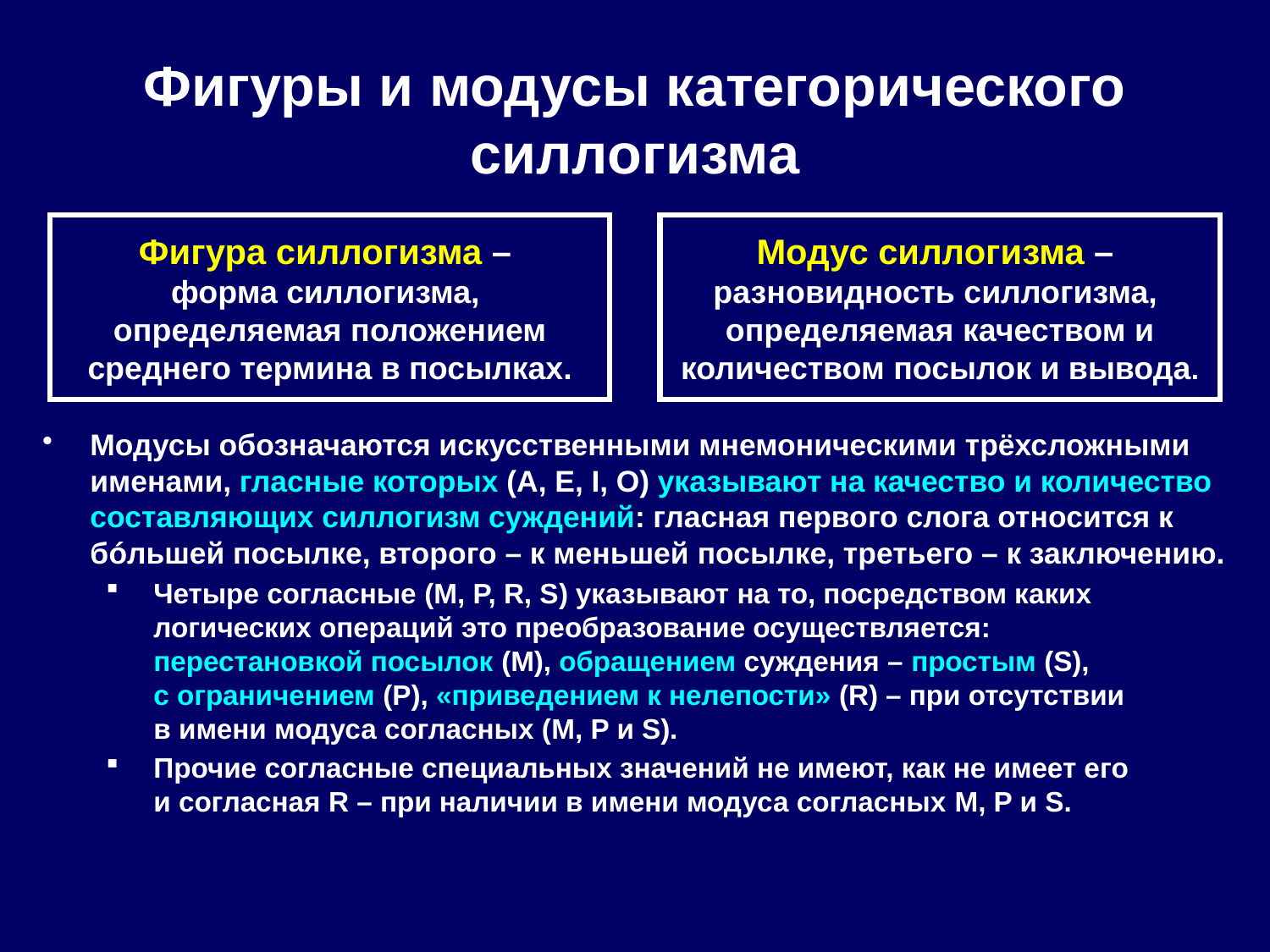

# Фигуры и модусы категорического силлогизма
Фигура силлогизма –
форма силлогизма,
определяемая положением среднего термина в посылках.
Модус силлогизма –
разновидность силлогизма,
определяемая качеством и количеством посылок и вывода.
Модусы обозначаются искусственными мнемоническими трёхсложными именами, гласные которых (A, E, I, O) указывают на качество и количество составляющих силлогизм суждений: гласная первого слога относится к
бóльшей посылке, второго – к меньшей посылке, третьего – к заключению.
Четыре согласные (M, P, R, S) указывают на то, посредством каких логических операций это преобразование осуществляется:
перестановкой посылок (M), обращением суждения – простым (S),
с ограничением (P), «приведением к нелепости» (R) – при отсутствии
в имени модуса согласных (M, P и S).
Прочие согласные специальных значений не имеют, как не имеет его
и согласная R – при наличии в имени модуса согласных M, P и S.